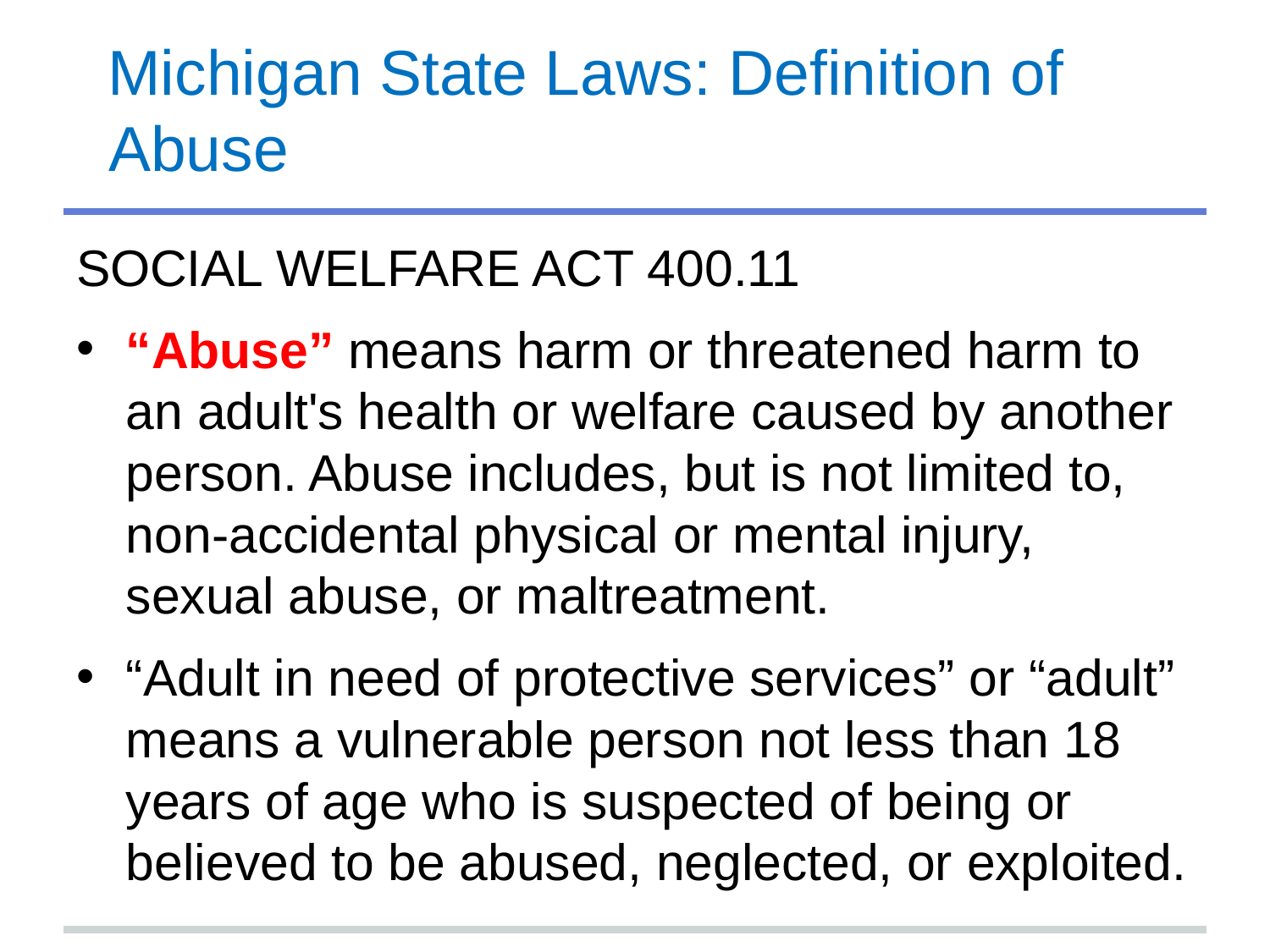

# Michigan State Laws: Definition of Abuse
SOCIAL WELFARE ACT 400.11
“Abuse” means harm or threatened harm to an adult's health or welfare caused by another person. Abuse includes, but is not limited to, non-accidental physical or mental injury, sexual abuse, or maltreatment.
“Adult in need of protective services” or “adult” means a vulnerable person not less than 18 years of age who is suspected of being or believed to be abused, neglected, or exploited.